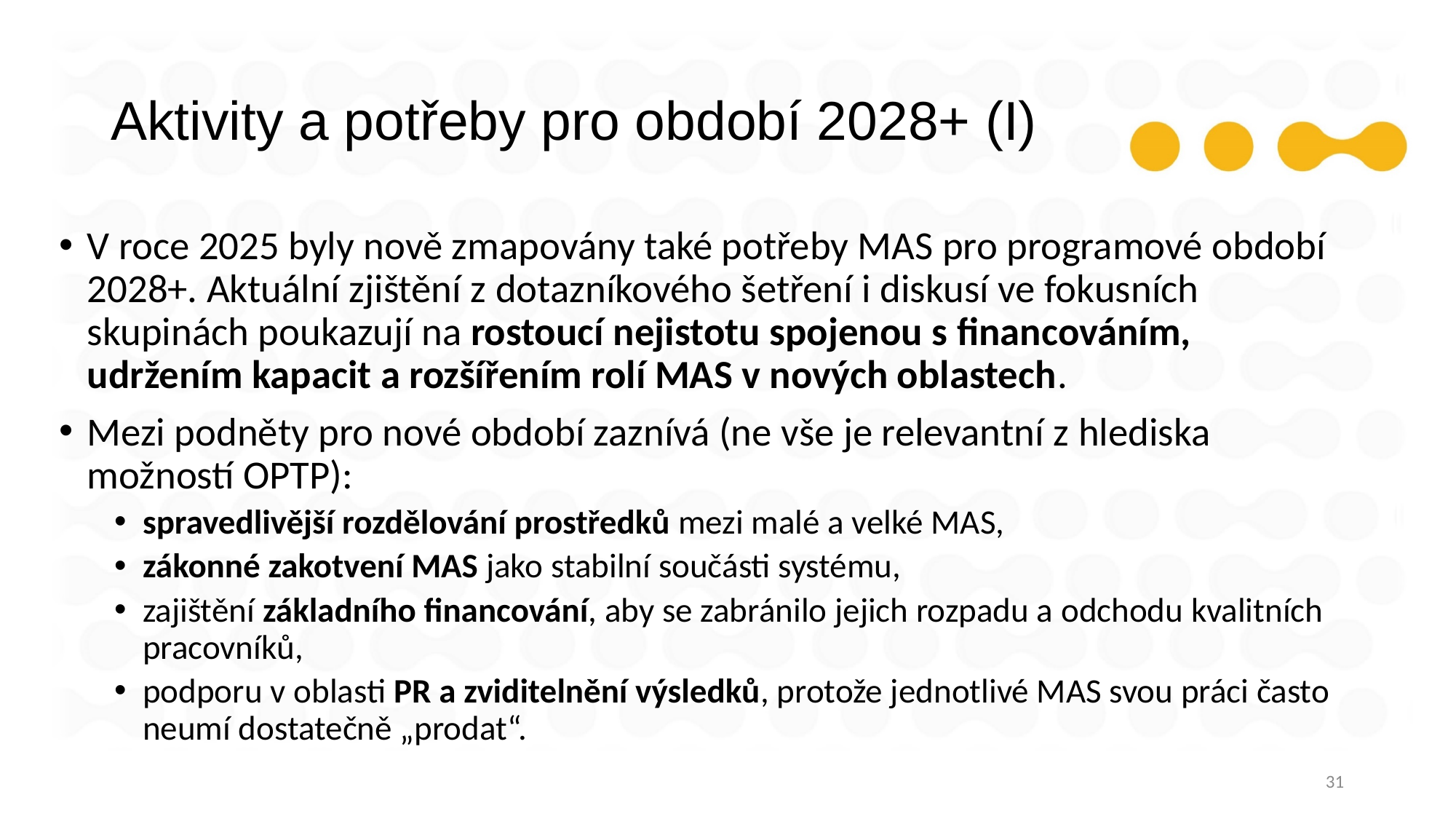

# Aktivity a potřeby pro období 2028+ (I)
V roce 2025 byly nově zmapovány také potřeby MAS pro programové období 2028+. Aktuální zjištění z dotazníkového šetření i diskusí ve fokusních skupinách poukazují na rostoucí nejistotu spojenou s financováním, udržením kapacit a rozšířením rolí MAS v nových oblastech.
Mezi podněty pro nové období zaznívá (ne vše je relevantní z hlediska možností OPTP):
spravedlivější rozdělování prostředků mezi malé a velké MAS,
zákonné zakotvení MAS jako stabilní součásti systému,
zajištění základního financování, aby se zabránilo jejich rozpadu a odchodu kvalitních pracovníků,
podporu v oblasti PR a zviditelnění výsledků, protože jednotlivé MAS svou práci často neumí dostatečně „prodat“.
31